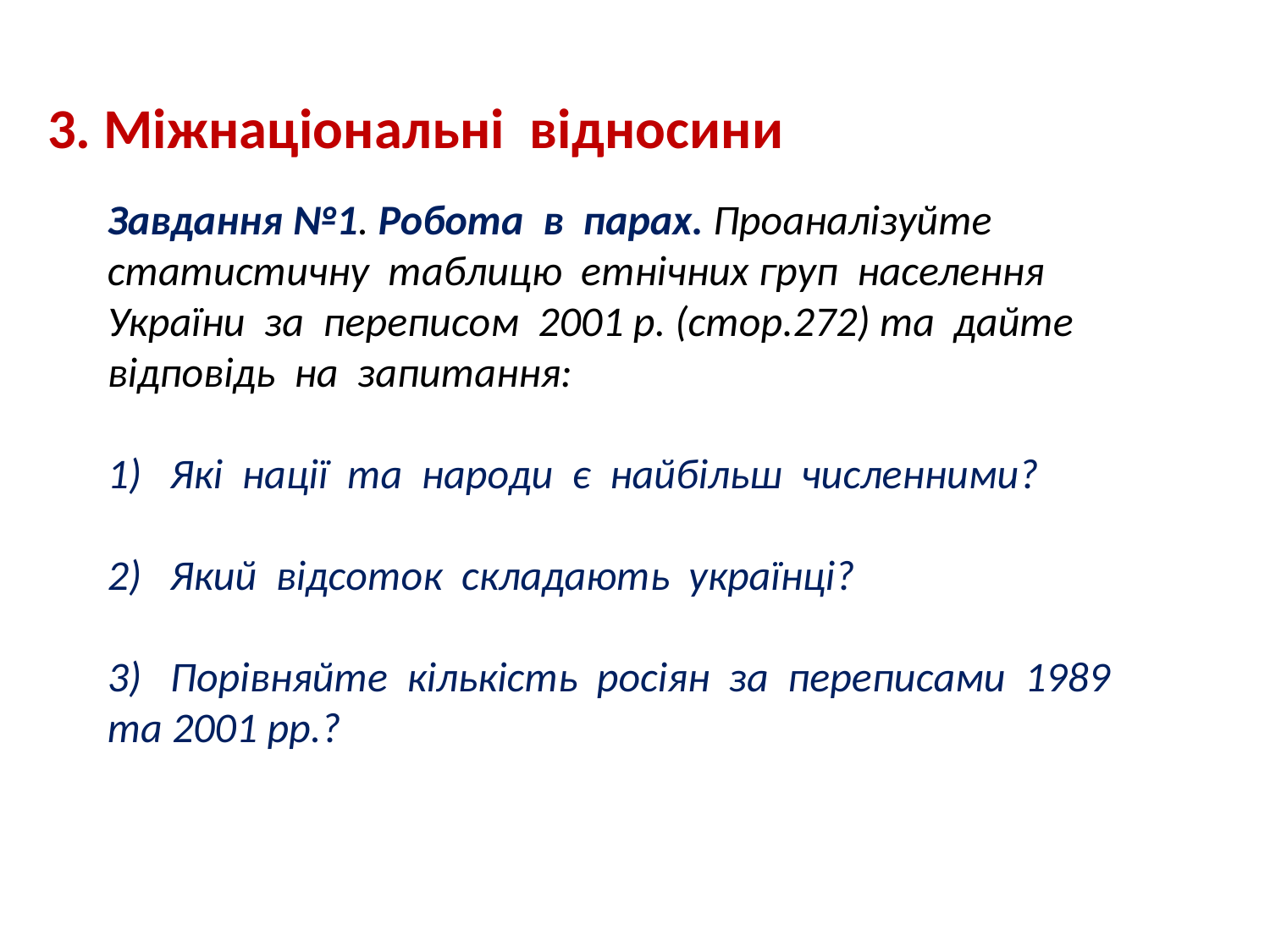

3. Міжнаціональні  відносини
Завдання №1. Робота  в  парах. Проаналізуйте  статистичну  таблицю  етнічних груп  населення  України  за  переписом  2001 р. (стор.272) та  дайте відповідь  на  запитання:

1)   Які  нації  та  народи  є  найбільш  численними?

2)   Який  відсоток  складають  українці?

3)   Порівняйте  кількість  росіян  за  переписами  1989 та 2001 рр.?